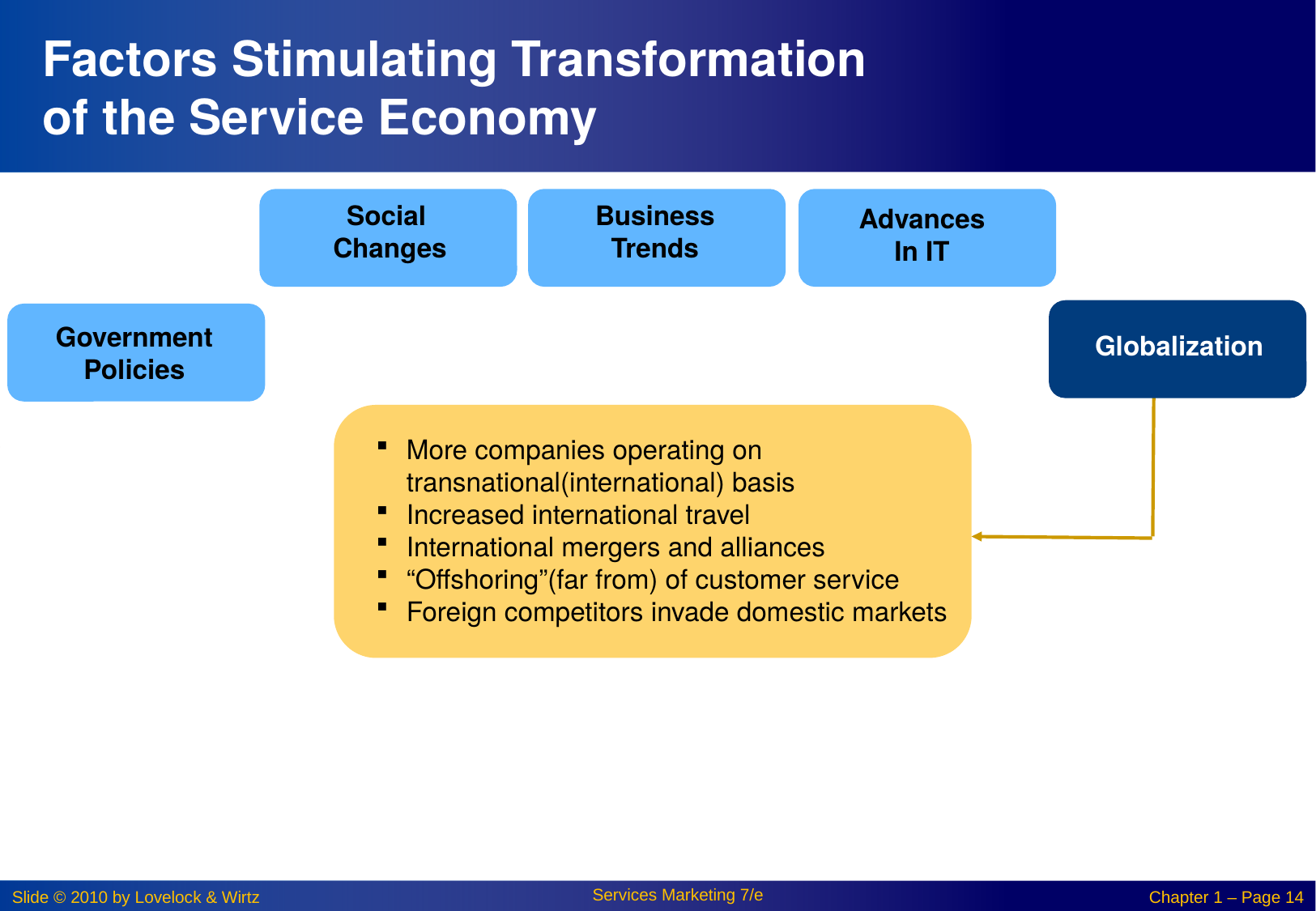

# Factors Stimulating Transformation of the Service Economy

Social
Changes

Business
Trends

Advances
In IT

Globalization

Government
Policies

More companies operating on transnational(international) basis
Increased international travel
International mergers and alliances
“Offshoring”(far from) of customer service
Foreign competitors invade domestic markets